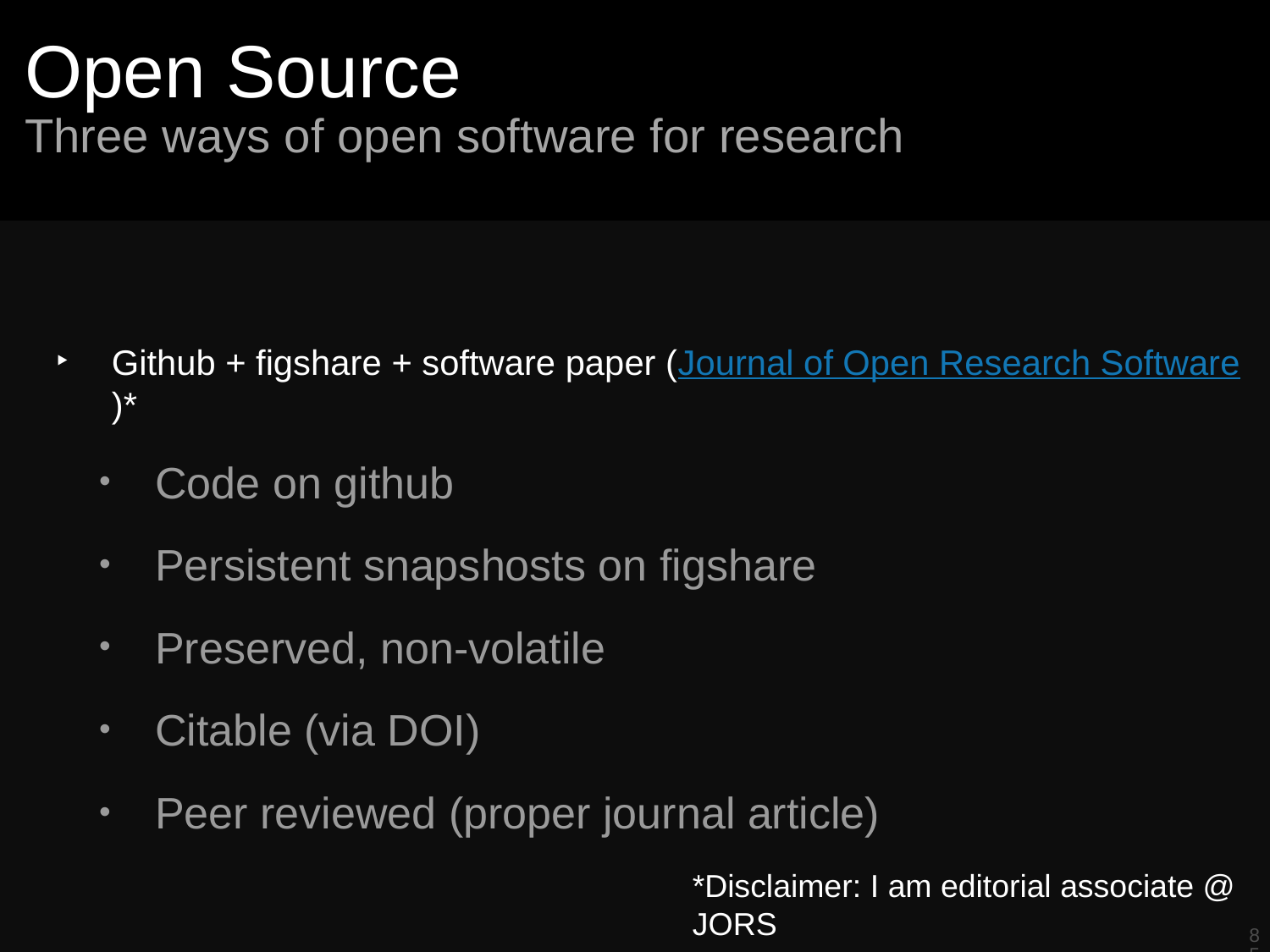

# Open Source
Three ways of open software for research
Github + figshare + software paper (Journal of Open Research Software)*
Code on github
Persistent snapshosts on figshare
Preserved, non-volatile
Citable (via DOI)
Peer reviewed (proper journal article)
*Disclaimer: I am editorial associate @ JORS
85